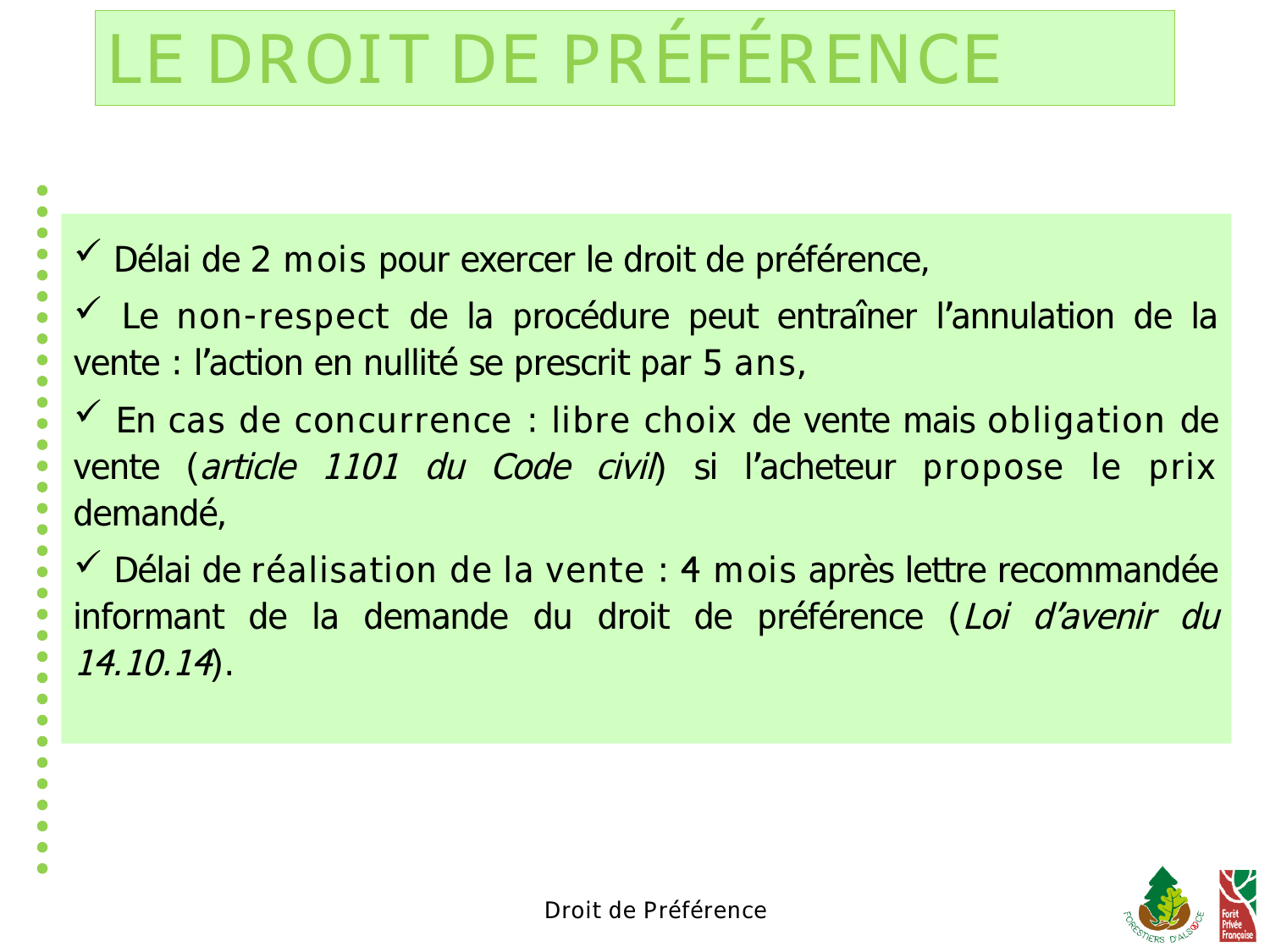

Le Droit de préférence

 Délai de 2 mois pour exercer le droit de préférence,
 Le non-respect de la procédure peut entraîner l’annulation de la vente : l’action en nullité se prescrit par 5 ans,
 En cas de concurrence : libre choix de vente mais obligation de vente (article 1101 du Code civil) si l’acheteur propose le prix demandé,
 Délai de réalisation de la vente : 4 mois après lettre recommandée informant de la demande du droit de préférence (Loi d’avenir du 14.10.14).